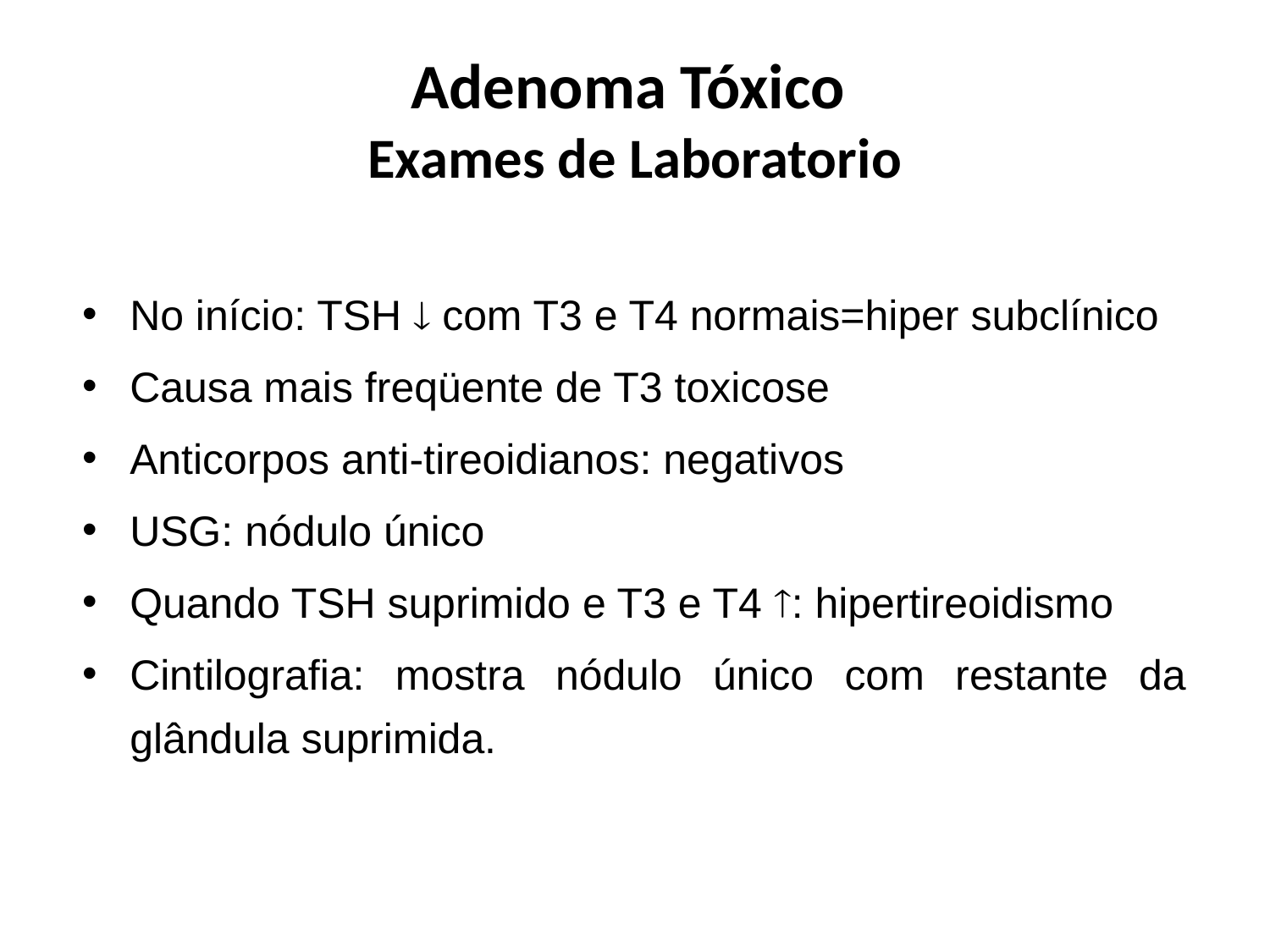

# Adenoma Tóxico Exames de Laboratorio
No início: TSH ↓ com T3 e T4 normais=hiper subclínico
Causa mais freqüente de T3 toxicose
Anticorpos anti-tireoidianos: negativos
USG: nódulo único
Quando TSH suprimido e T3 e T4 ↑: hipertireoidismo
Cintilografia: mostra nódulo único com restante da glândula suprimida.